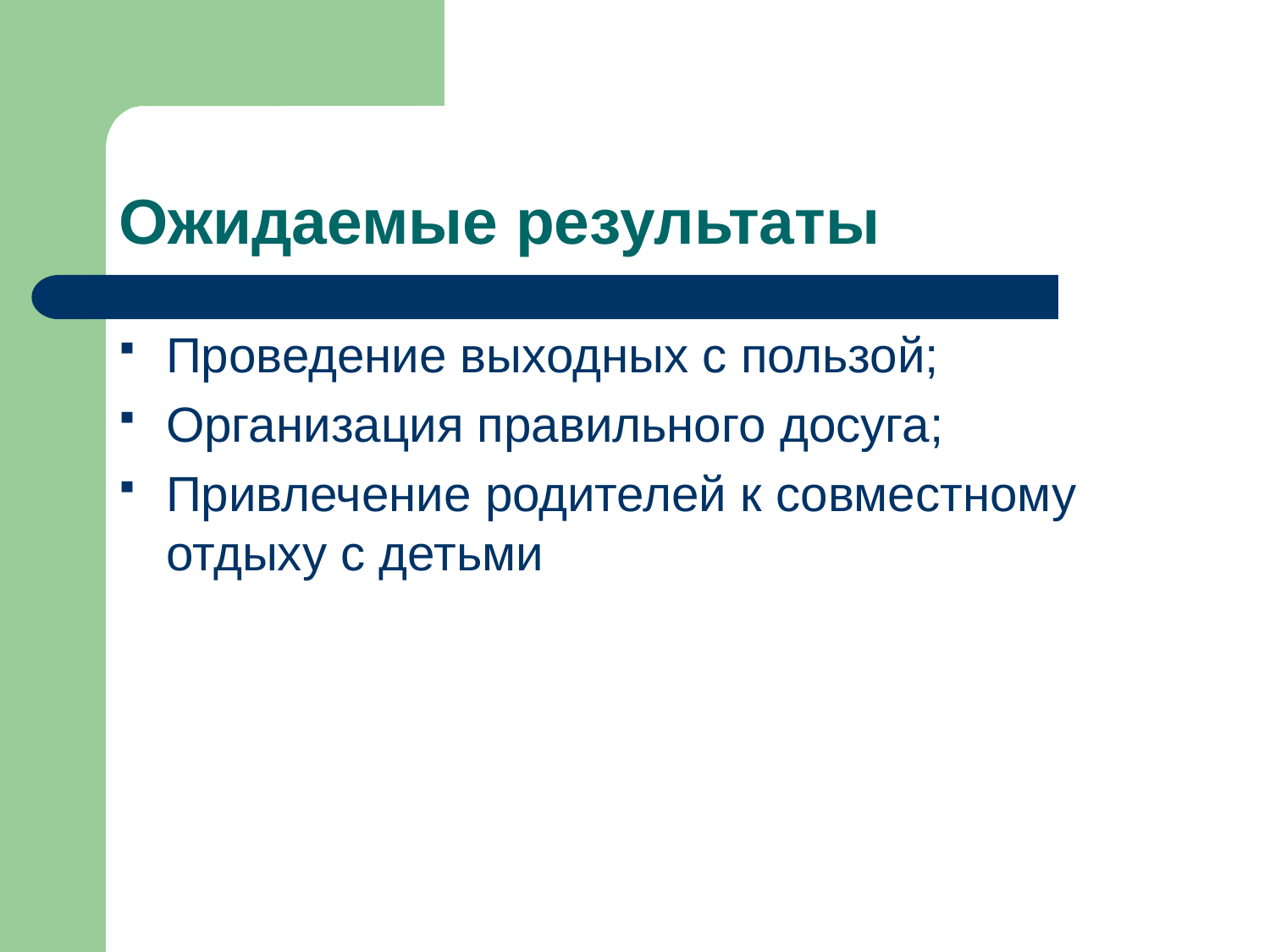

# Ожидаемые результаты
Проведение выходных с пользой;
Организация правильного досуга;
Привлечение родителей к совместному отдыху с детьми